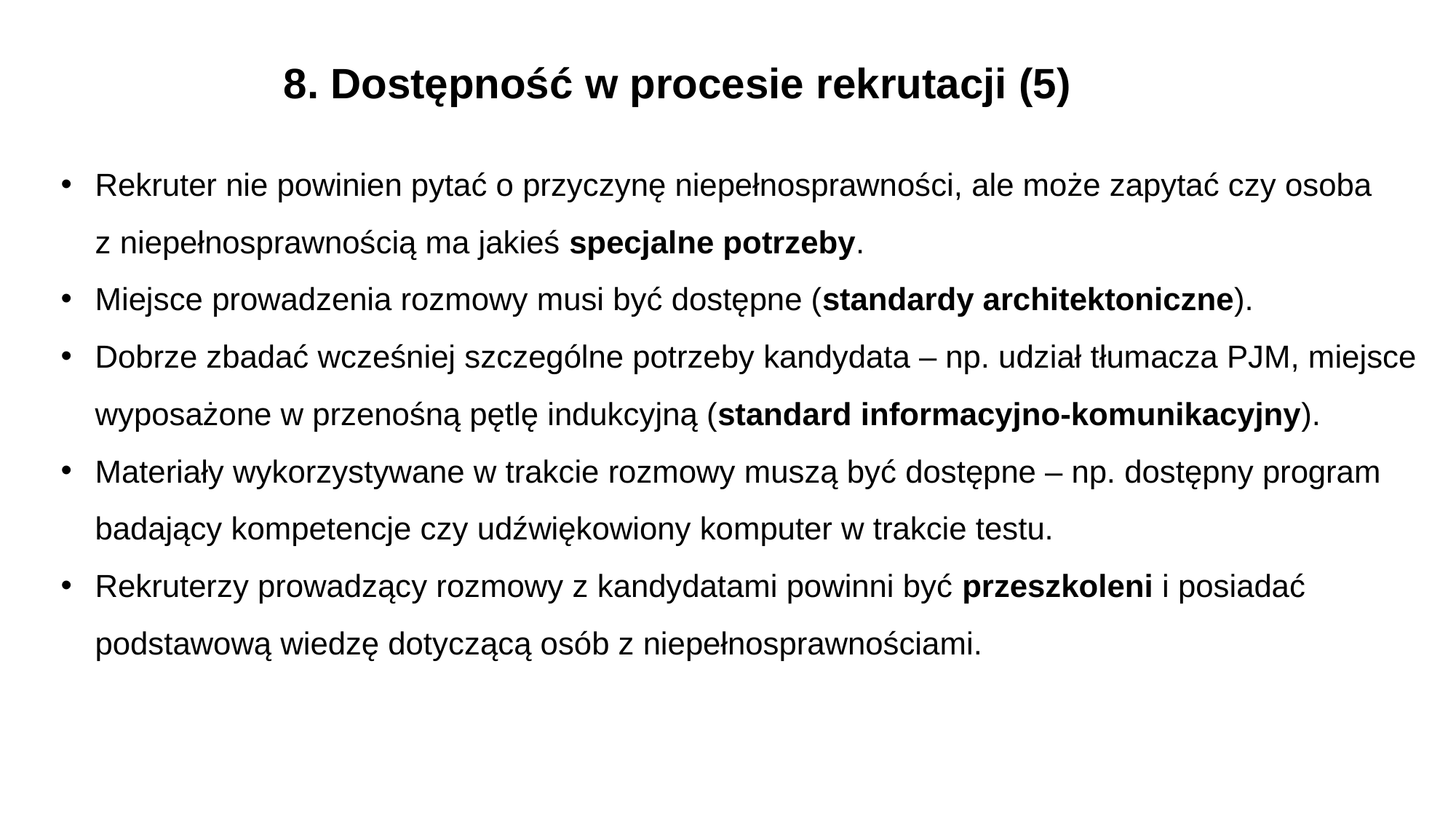

8. Dostępność w procesie rekrutacji (5)
Rekruter nie powinien pytać o przyczynę niepełnosprawności, ale może zapytać czy osoba
z niepełnosprawnością ma jakieś specjalne potrzeby.
Miejsce prowadzenia rozmowy musi być dostępne (standardy architektoniczne).
Dobrze zbadać wcześniej szczególne potrzeby kandydata – np. udział tłumacza PJM, miejsce wyposażone w przenośną pętlę indukcyjną (standard informacyjno-komunikacyjny).
Materiały wykorzystywane w trakcie rozmowy muszą być dostępne – np. dostępny program badający kompetencje czy udźwiękowiony komputer w trakcie testu.
Rekruterzy prowadzący rozmowy z kandydatami powinni być przeszkoleni i posiadać podstawową wiedzę dotyczącą osób z niepełnosprawnościami.